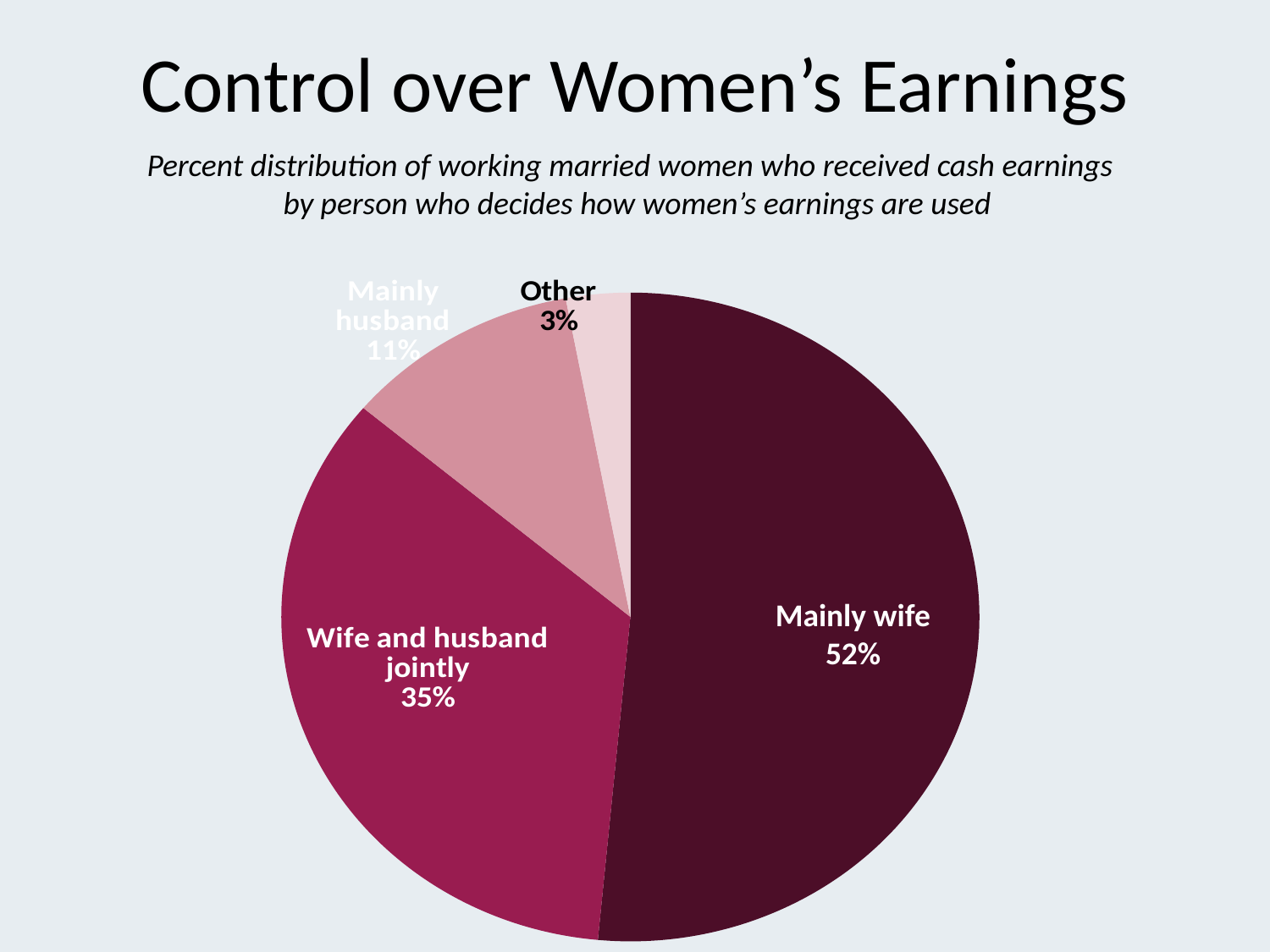

# Control over Women’s Earnings
Percent distribution of working married women who received cash earnings
by person who decides how women’s earnings are used

### Chart

| Category | Series 1 |
|---|---|
| Mainly wife | 52.0 |
| Wife and husband jointly | 35.0 |
| Mainly husband | 11.0 |
| Other | 3.0 |
Mainly wife
52%